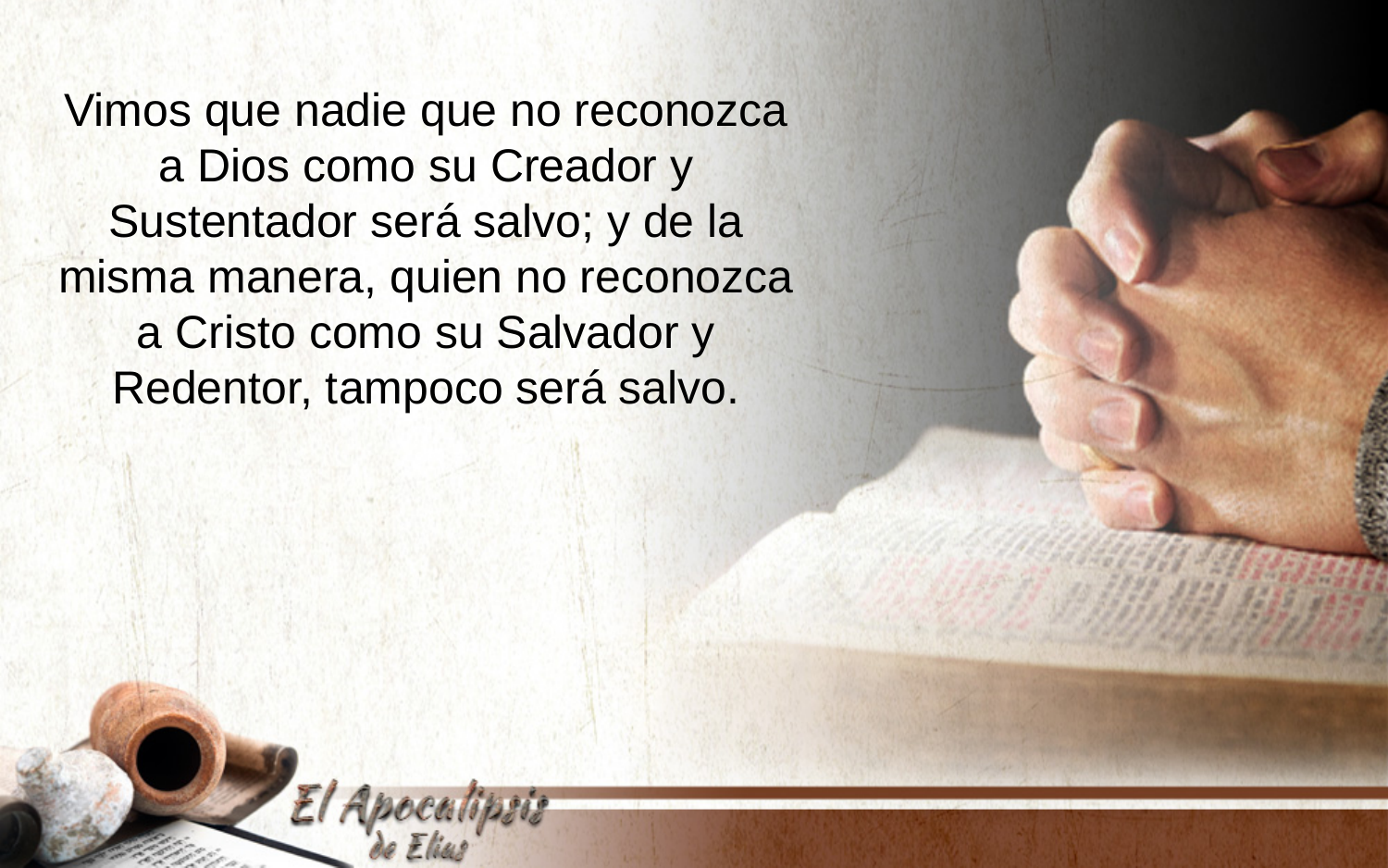

Vimos que nadie que no reconozca a Dios como su Creador y Sustentador será salvo; y de la misma manera, quien no reconozca a Cristo como su Salvador y Redentor, tampoco será salvo.